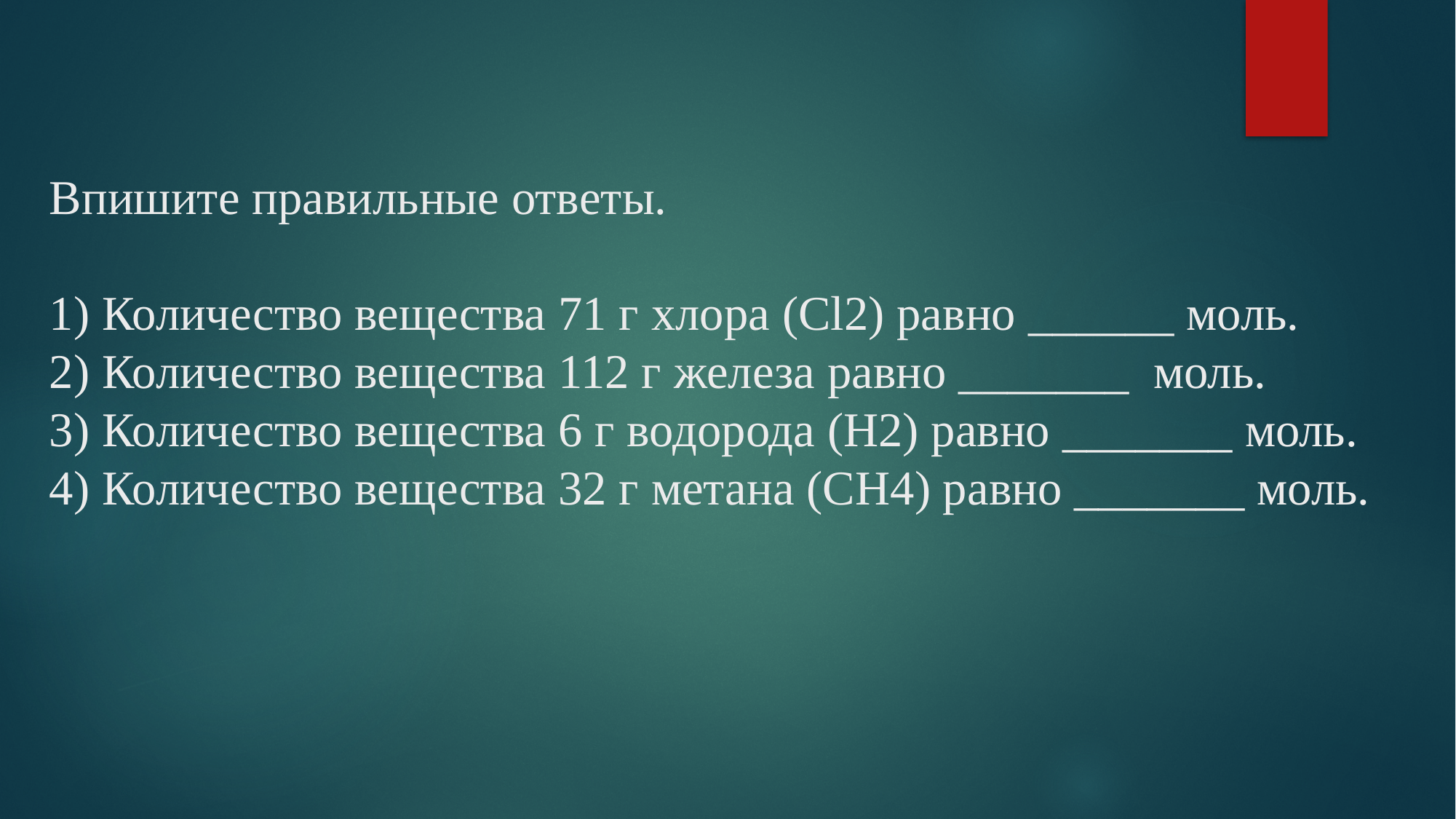

# Впишите правильные ответы.   1) Количество вещества 71 г хлора (Cl2) равно ______ моль. 2) Количество вещества 112 г железа равно _______  моль. 3) Количество вещества 6 г водорода (H2) равно _______ моль. 4) Количество вещества 32 г метана (CH4) равно _______ моль.